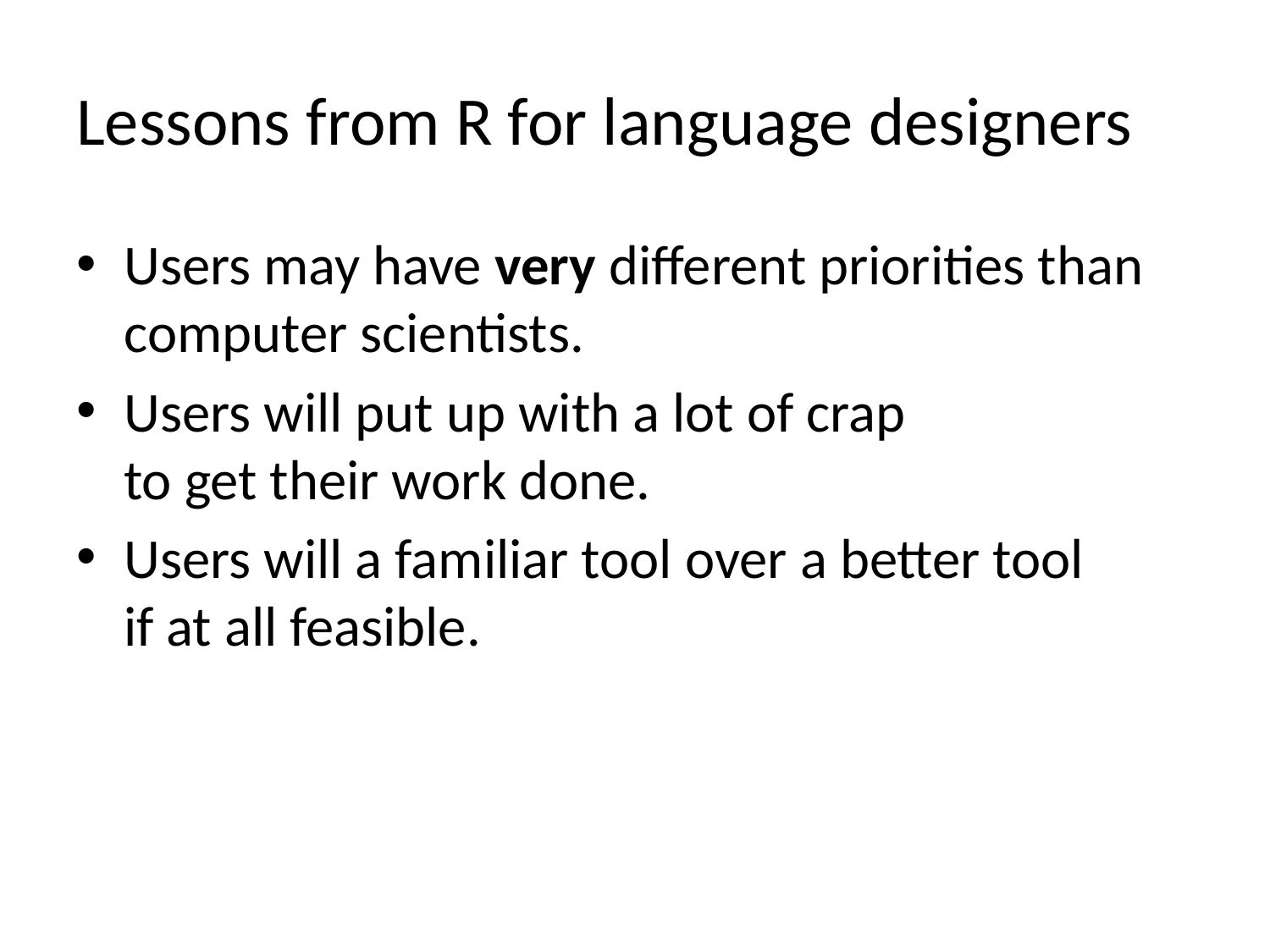

# Lessons from R for language designers
Users may have very different priorities than computer scientists.
Users will put up with a lot of crap
to get their work done.
Users will a familiar tool over a better tool
if at all feasible.